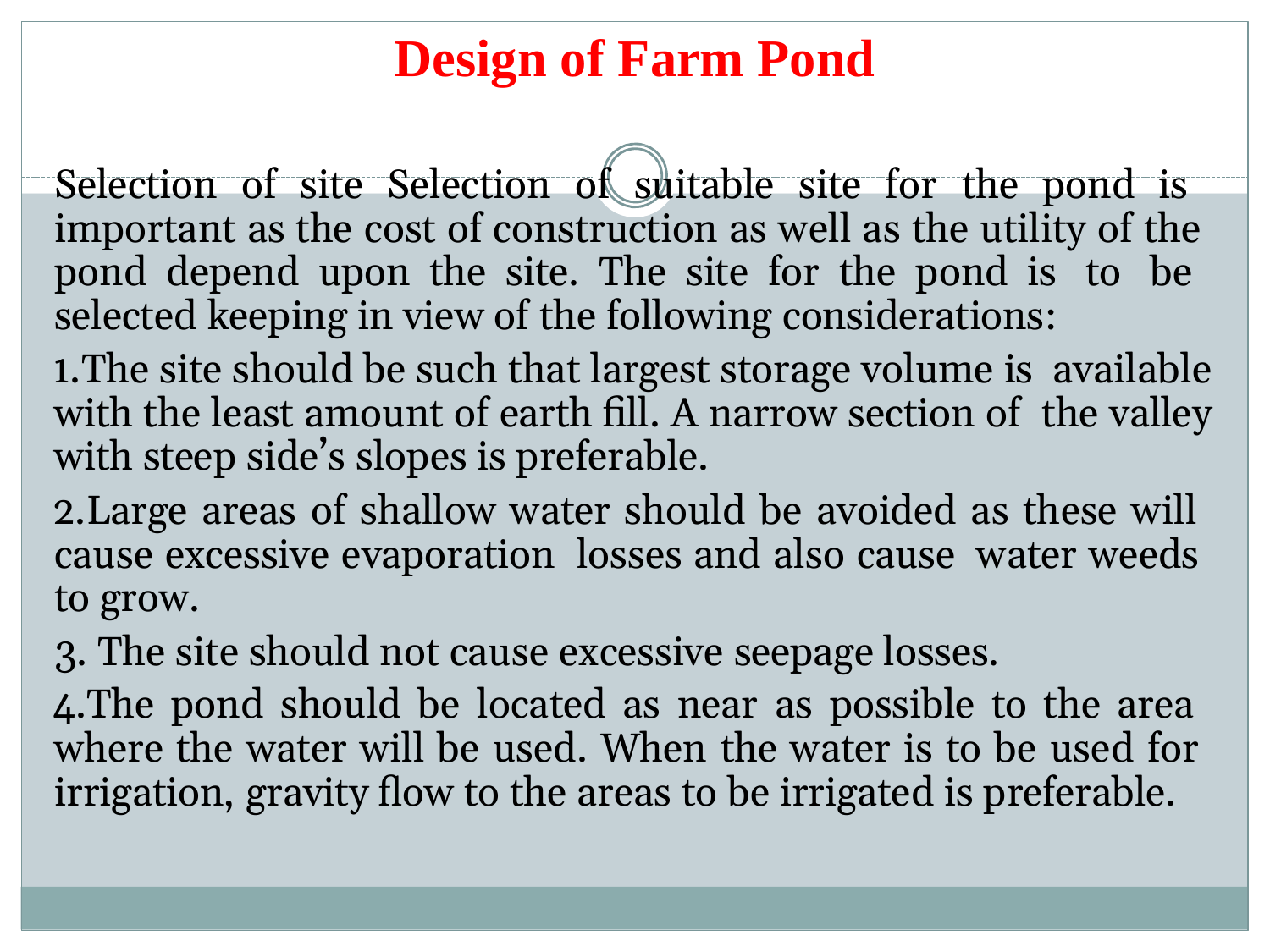

# Design of Farm Pond
Selection of site Selection of suitable site for the pond is  important as the cost of construction as well as the utility of the  pond depend upon the site. The site for the pond is to be  selected keeping in view of the following considerations:
The site should be such that largest storage volume is  available with the least amount of earth fill. A narrow section of  the valley with steep side’s slopes is preferable.
Large areas of shallow water should be avoided as these will  cause excessive evaporation losses and also cause water weeds  to grow.
The site should not cause excessive seepage losses.
The pond should be located as near as possible to the area  where the water will be used. When the water is to be used for  irrigation, gravity flow to the areas to be irrigated is preferable.